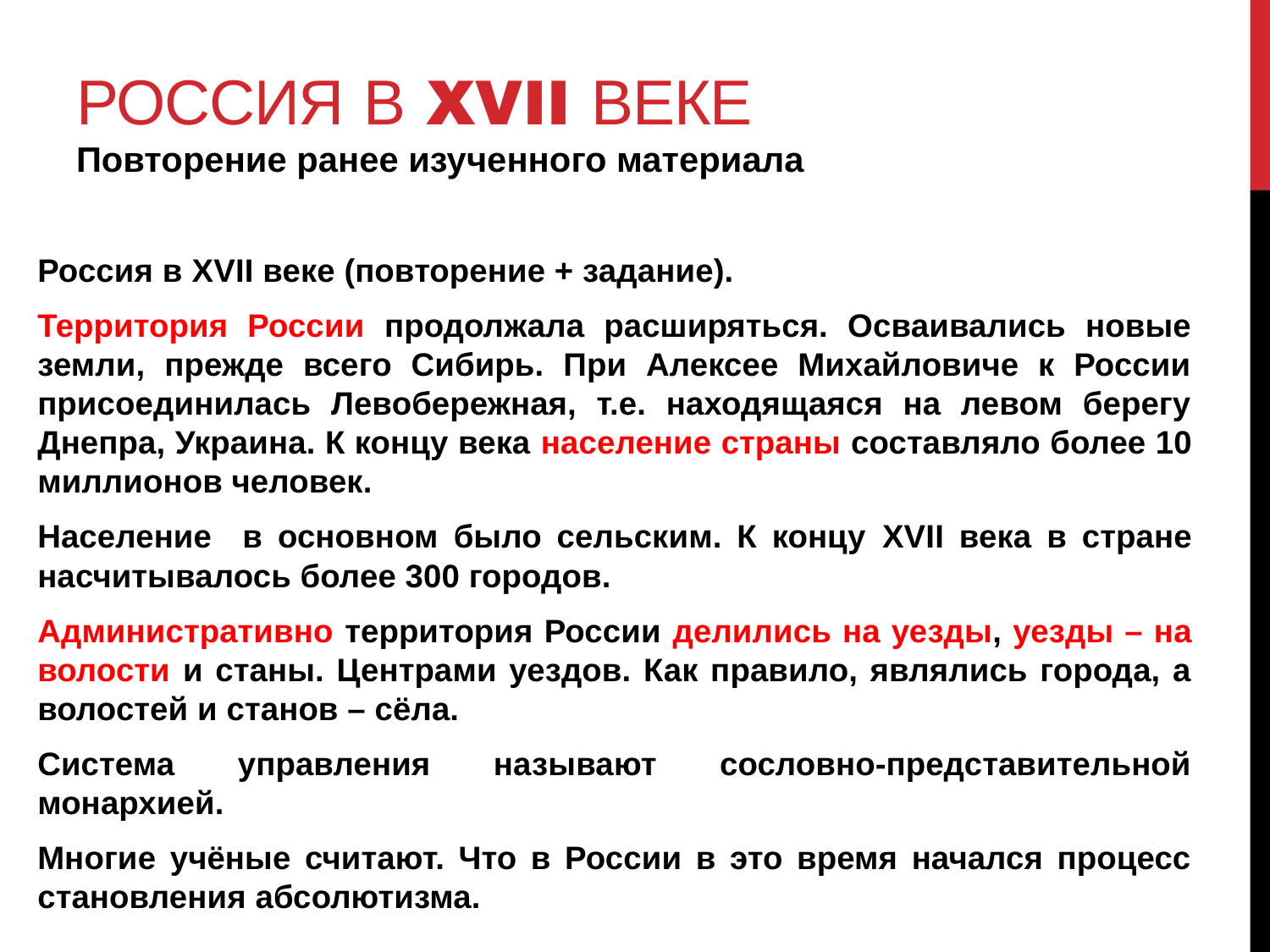

# Россия в XVII веке Повторение ранее изученного материала
Россия в XVII веке (повторение + задание).
Территория России продолжала расширяться. Осваивались новые земли, прежде всего Сибирь. При Алексее Михайловиче к России присоединилась Левобережная, т.е. находящаяся на левом берегу Днепра, Украина. К концу века население страны составляло более 10 миллионов человек.
Население  в основном было сельским. К концу XVII века в стране насчитывалось более 300 городов.
Административно территория России делились на уезды, уезды – на волости и станы. Центрами уездов. Как правило, являлись города, а волостей и станов – сёла.
Система управления называют сословно-представительной монархией.
Многие учёные считают. Что в России в это время начался процесс становления абсолютизма.